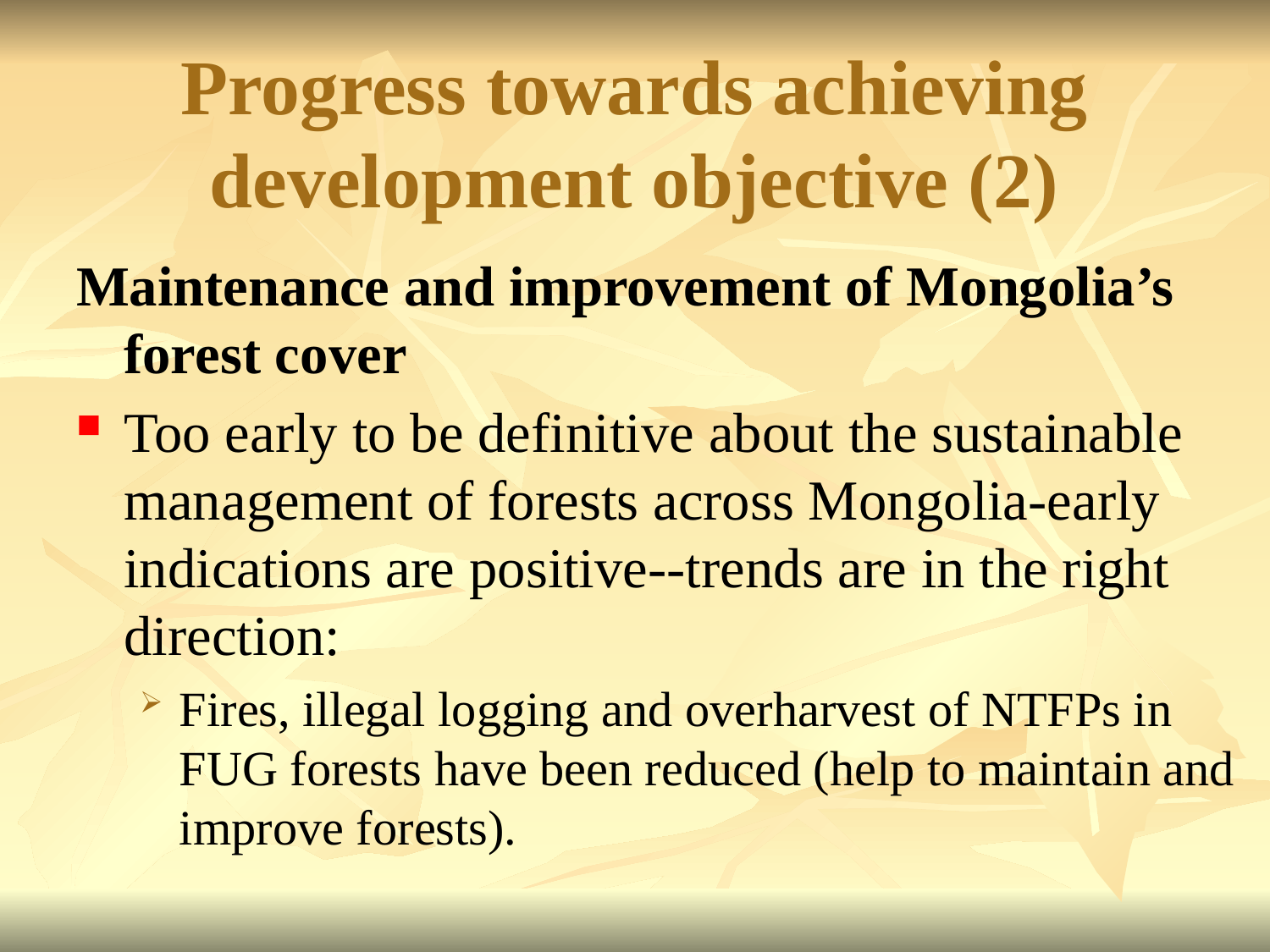

# Progress towards achieving development objective (2)
Maintenance and improvement of Mongolia’s forest cover
Too early to be definitive about the sustainable management of forests across Mongolia-early indications are positive--trends are in the right direction:
Fires, illegal logging and overharvest of NTFPs in FUG forests have been reduced (help to maintain and improve forests).